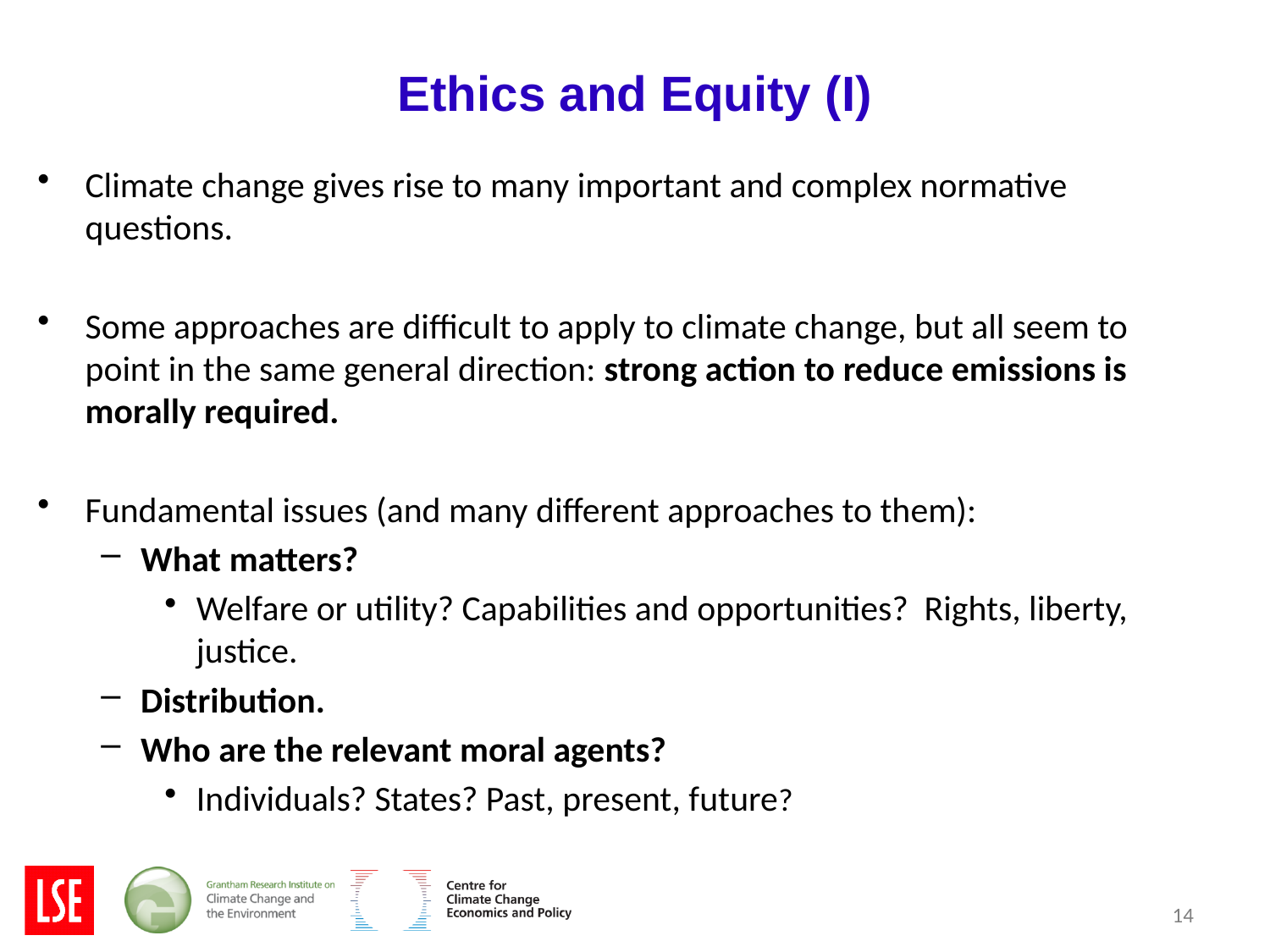

# Ethics and Equity (I)
Climate change gives rise to many important and complex normative questions.

Some approaches are difficult to apply to climate change, but all seem to point in the same general direction: strong action to reduce emissions is morally required.

Fundamental issues (and many different approaches to them):
What matters?
Welfare or utility? Capabilities and opportunities?  Rights, liberty, justice.
Distribution.
Who are the relevant moral agents?
Individuals? States? Past, present, future?